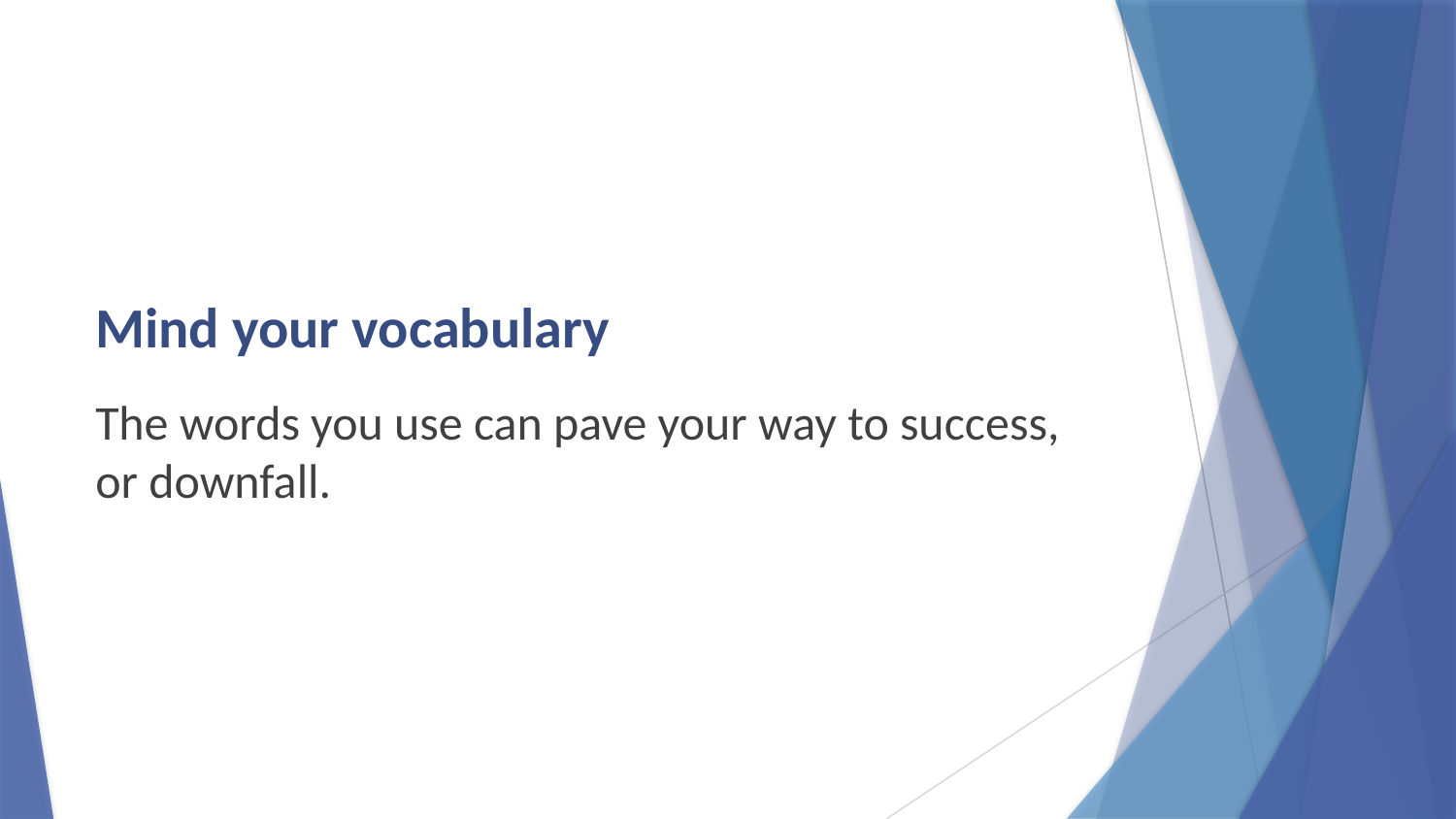

# Mind your vocabulary
The words you use can pave your way to success, or downfall.